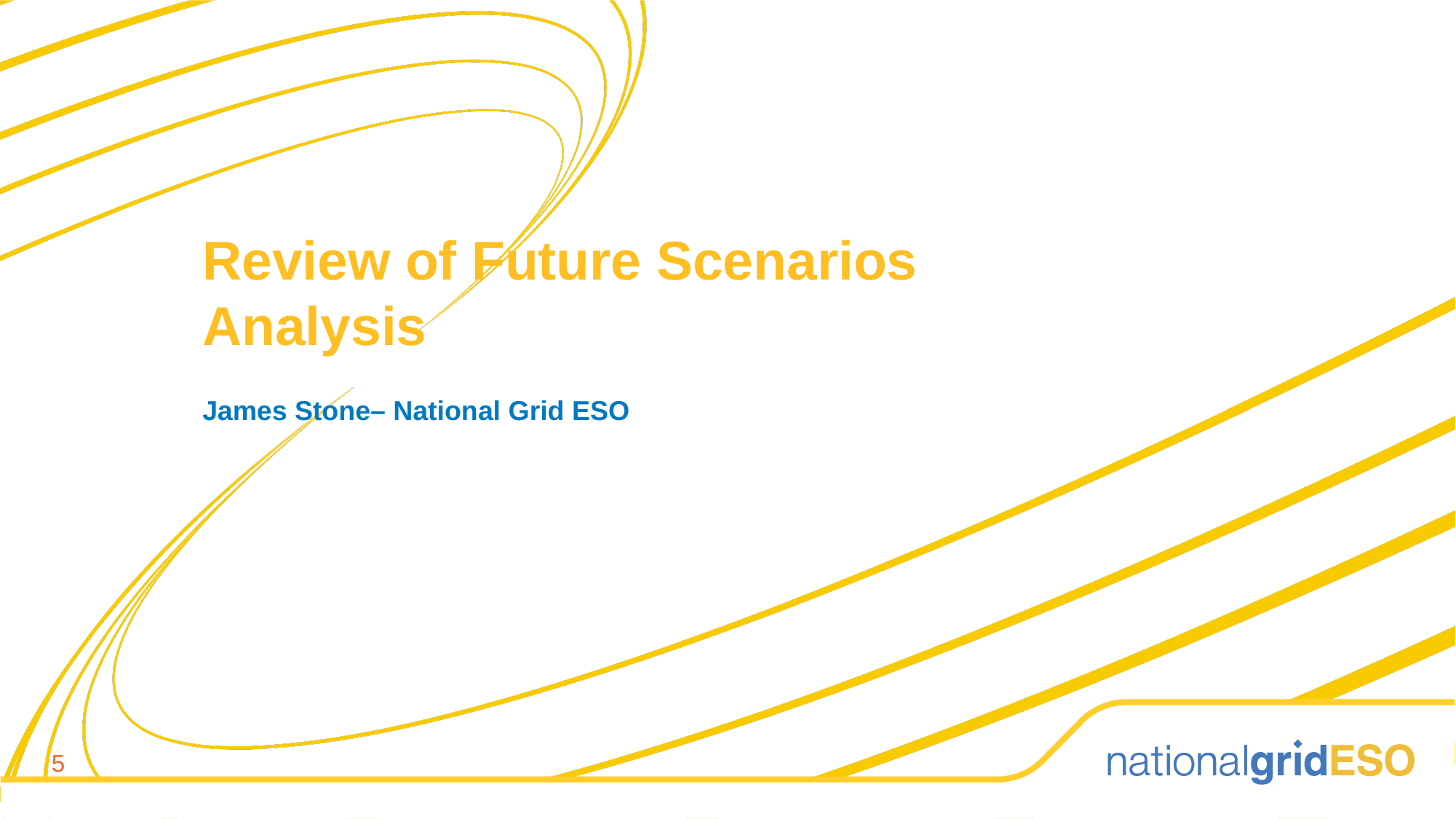

Review of Future Scenarios Analysis
James Stone– National Grid ESO